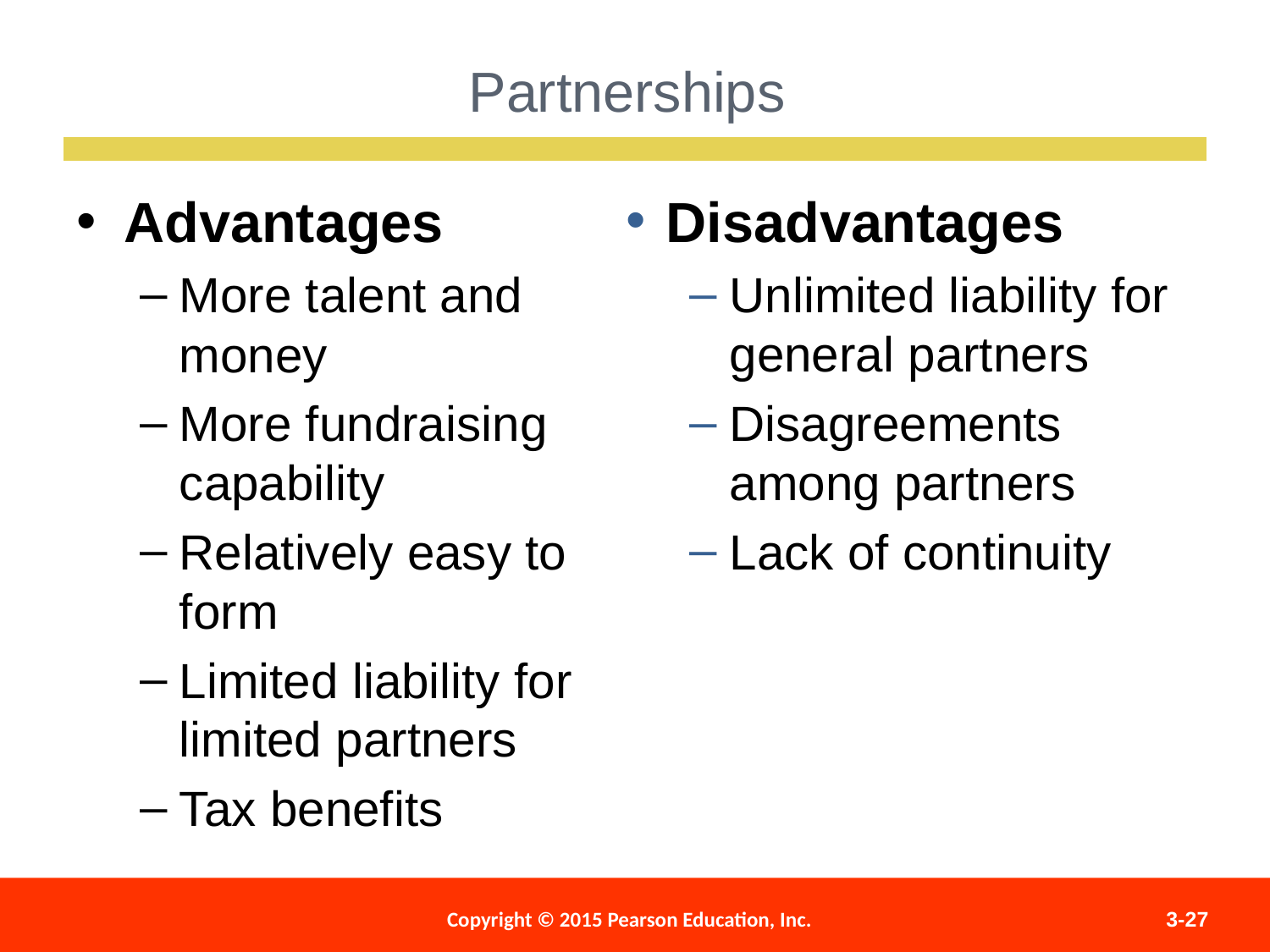

Partnerships
Advantages
More talent and money
More fundraising capability
Relatively easy to form
Limited liability for limited partners
Tax benefits

Disadvantages
Unlimited liability for general partners
Disagreements among partners
Lack of continuity